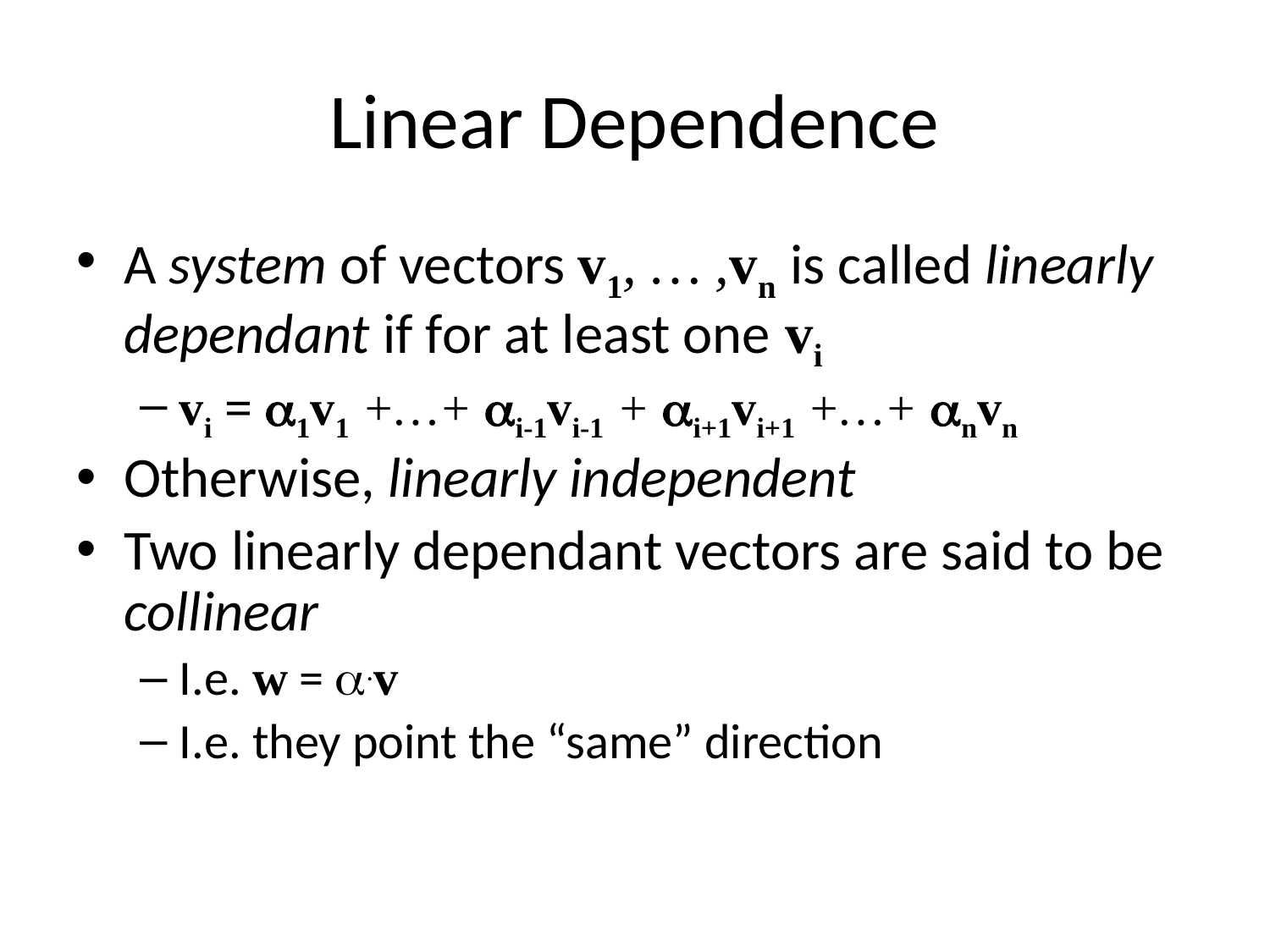

# Linear Dependence
A system of vectors v1, … ,vn is called linearly dependant if for at least one vi
vi = α1v1 +…+ αi-1vi-1 + αi+1vi+1 +…+ αnvn
Otherwise, linearly independent
Two linearly dependant vectors are said to be collinear
I.e. w = α.v
I.e. they point the “same” direction